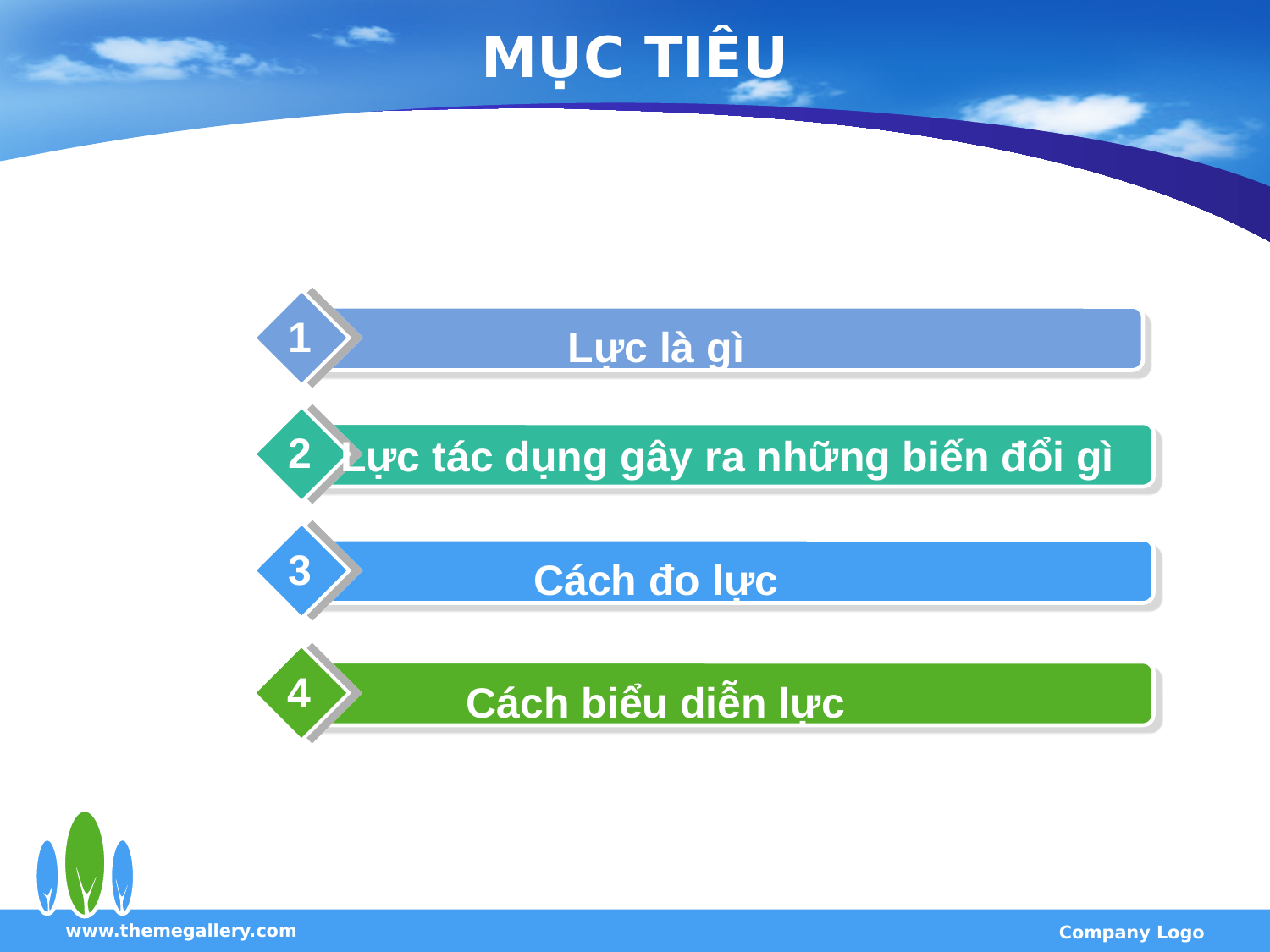

# MỤC TIÊU

1

Lực là gì

2

Lực tác dụng gây ra những biến đổi gì

3

Cách đo lực

4

Cách biểu diễn lực
www.themegallery.com
Company Logo